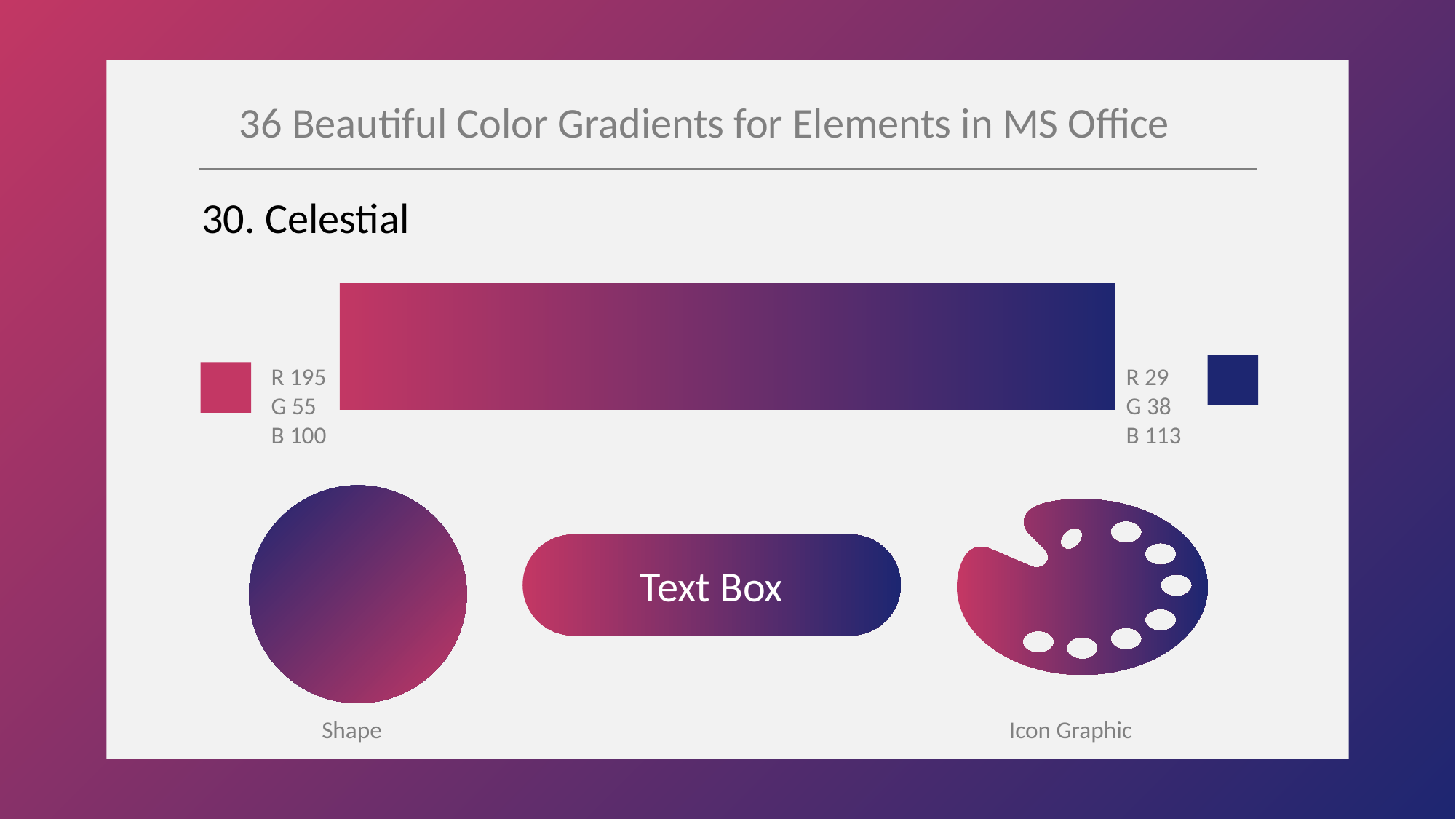

36 Beautiful Color Gradients for Elements in MS Office
30. Celestial

R 195
G 55
B 100
R 29
G 38
B 113

Text Box
Shape
Icon Graphic
Credit Post
https://digitalsynopsis.com